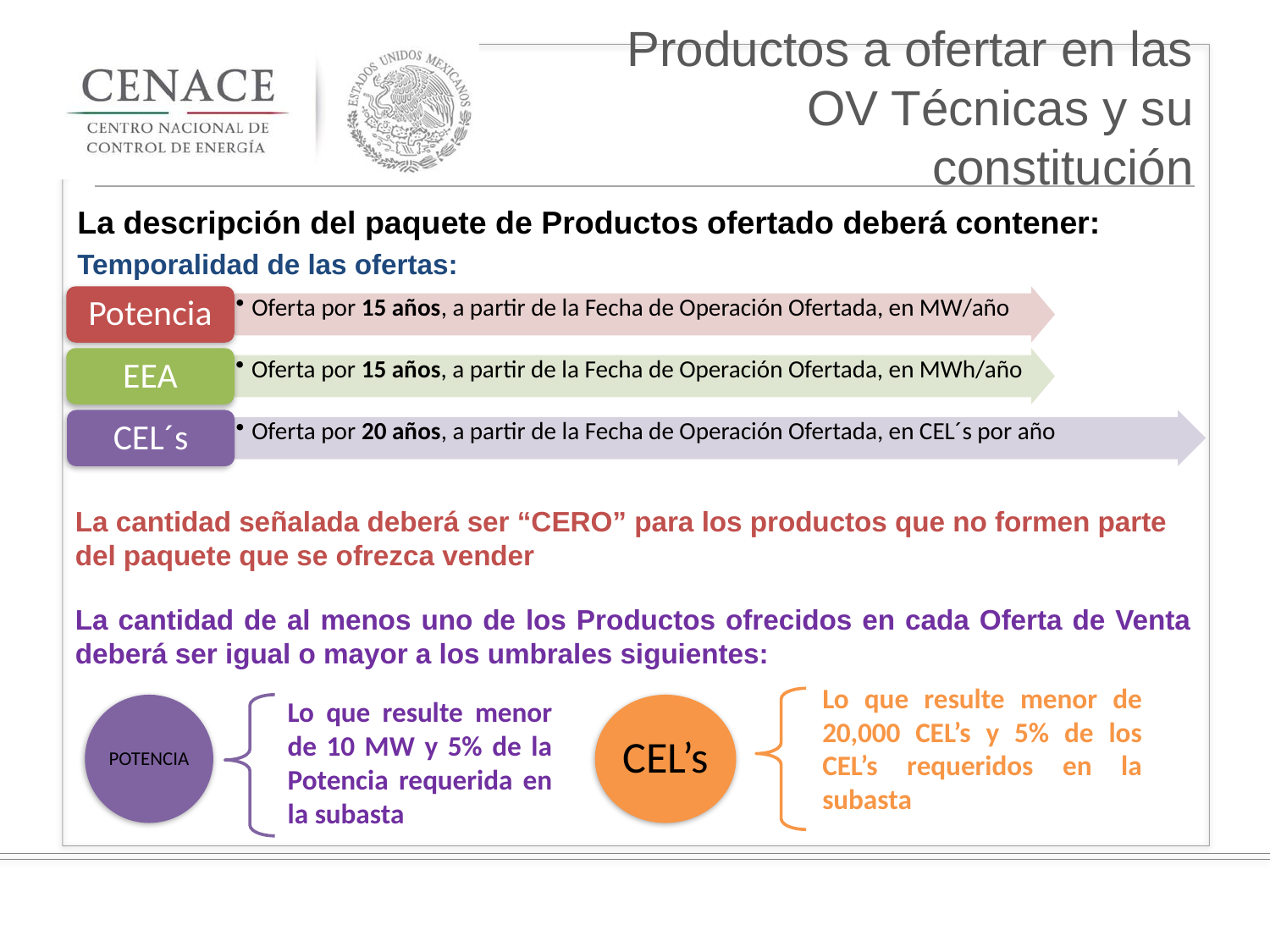

# Productos a ofertar en las OV Técnicas y su constitución
La descripción del paquete de Productos ofertado deberá contener:
Temporalidad de las ofertas:
Potencia
Oferta por 15 años, a partir de la Fecha de Operación Ofertada, en MW/año
EEA
Oferta por 15 años, a partir de la Fecha de Operación Ofertada, en MWh/año
CEL´s
Oferta por 20 años, a partir de la Fecha de Operación Ofertada, en CEL´s por año
La cantidad señalada deberá ser “CERO” para los productos que no formen parte del paquete que se ofrezca vender
La cantidad de al menos uno de los Productos ofrecidos en cada Oferta de Venta deberá ser igual o mayor a los umbrales siguientes:
Lo que resulte menor de 20,000 CEL’s y 5% de los CEL’s requeridos en la subasta
Lo que resulte menor de 10 MW y 5% de la Potencia requerida en la subasta

POTENCIA

CEL’s